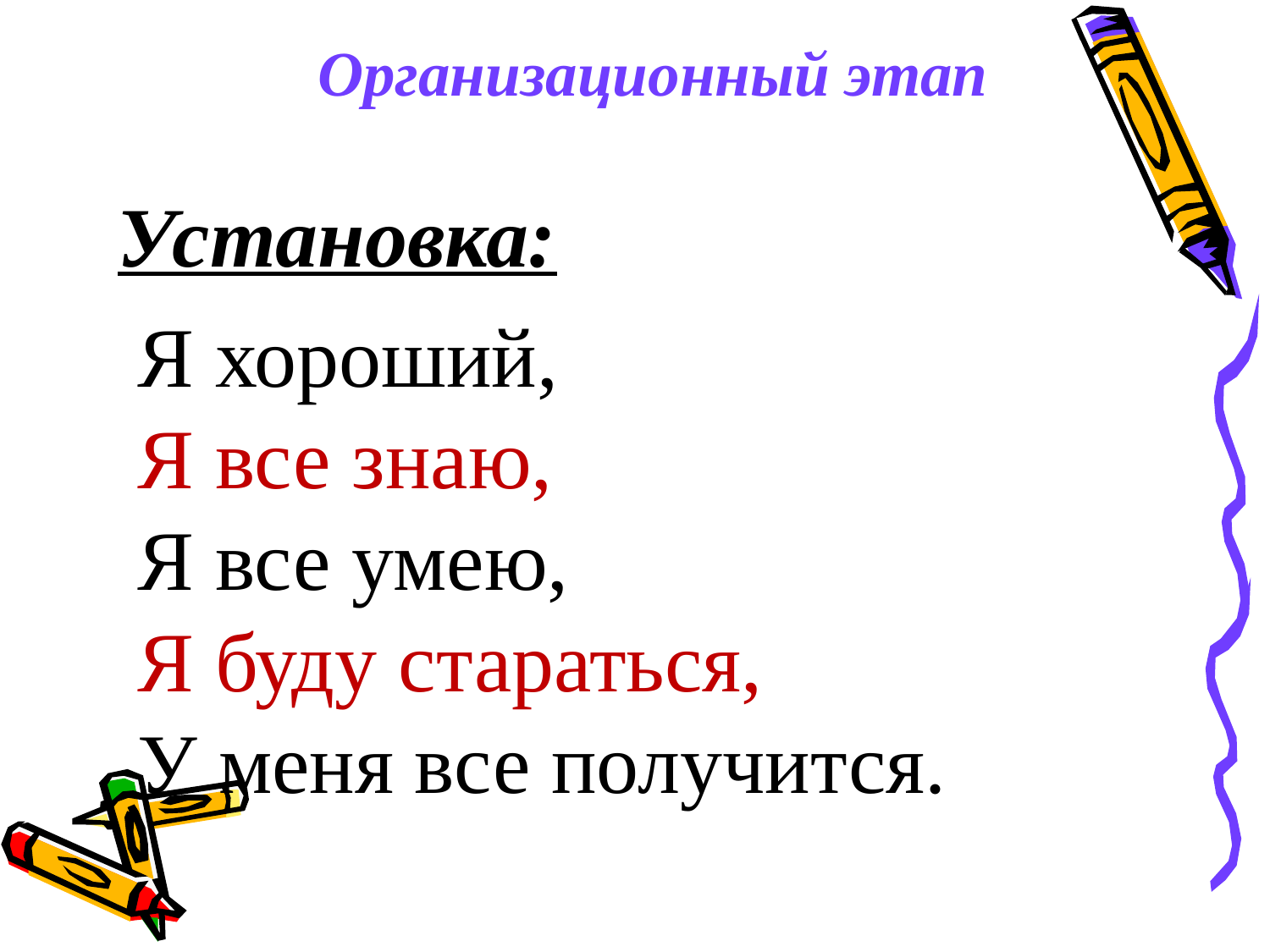

Организационный этап
Установка:
Я хороший,
Я все знаю,
Я все умею,
Я буду стараться,
У меня все получится.